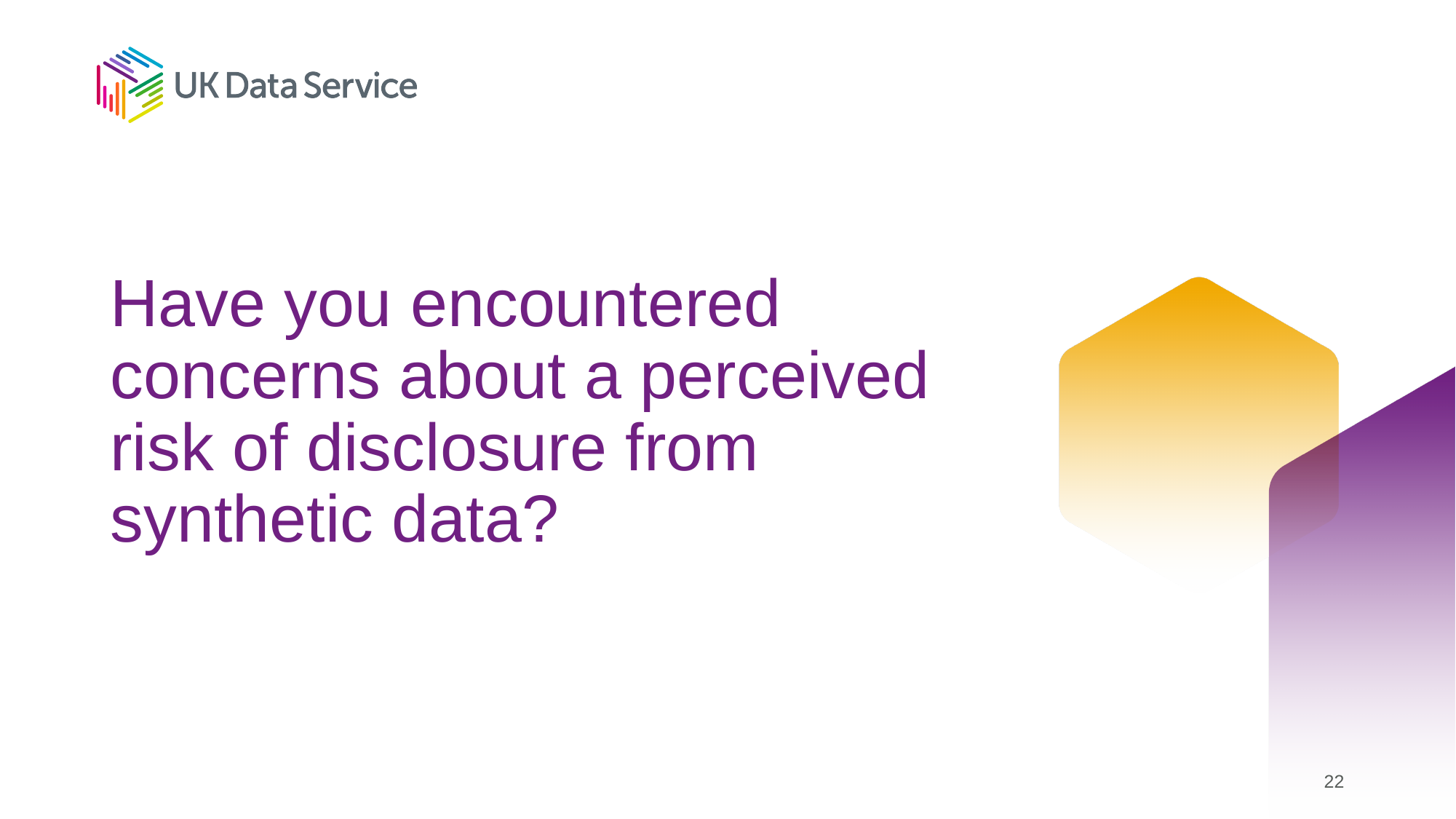

# Have you encountered concerns about a perceived risk of disclosure from synthetic data?
22